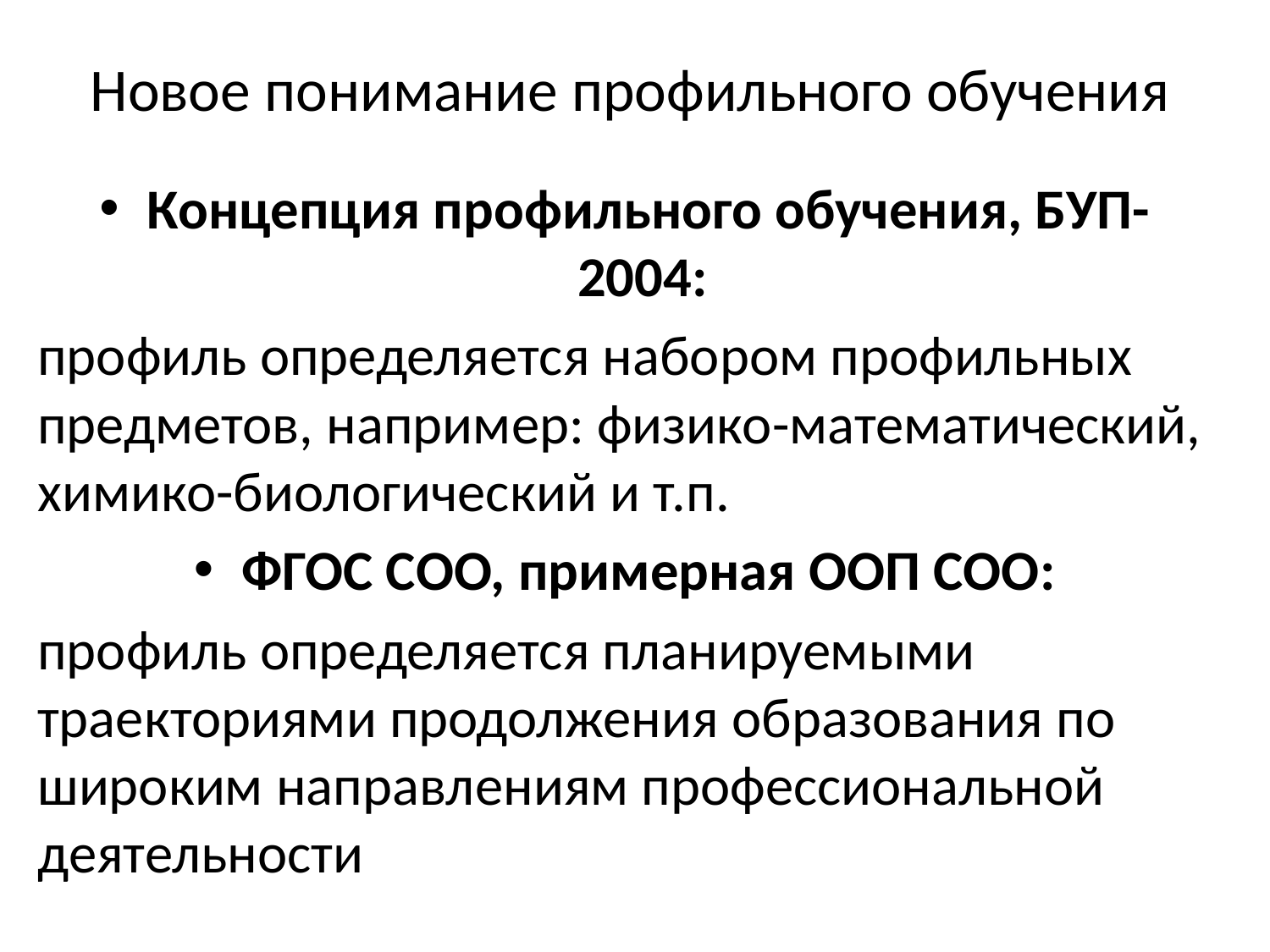

# Новое понимание профильного обучения
Концепция профильного обучения, БУП-2004:
профиль определяется набором профильных предметов, например: физико-математический, химико-биологический и т.п.
ФГОС СОО, примерная ООП СОО:
профиль определяется планируемыми траекториями продолжения образования по широким направлениям профессиональной деятельности